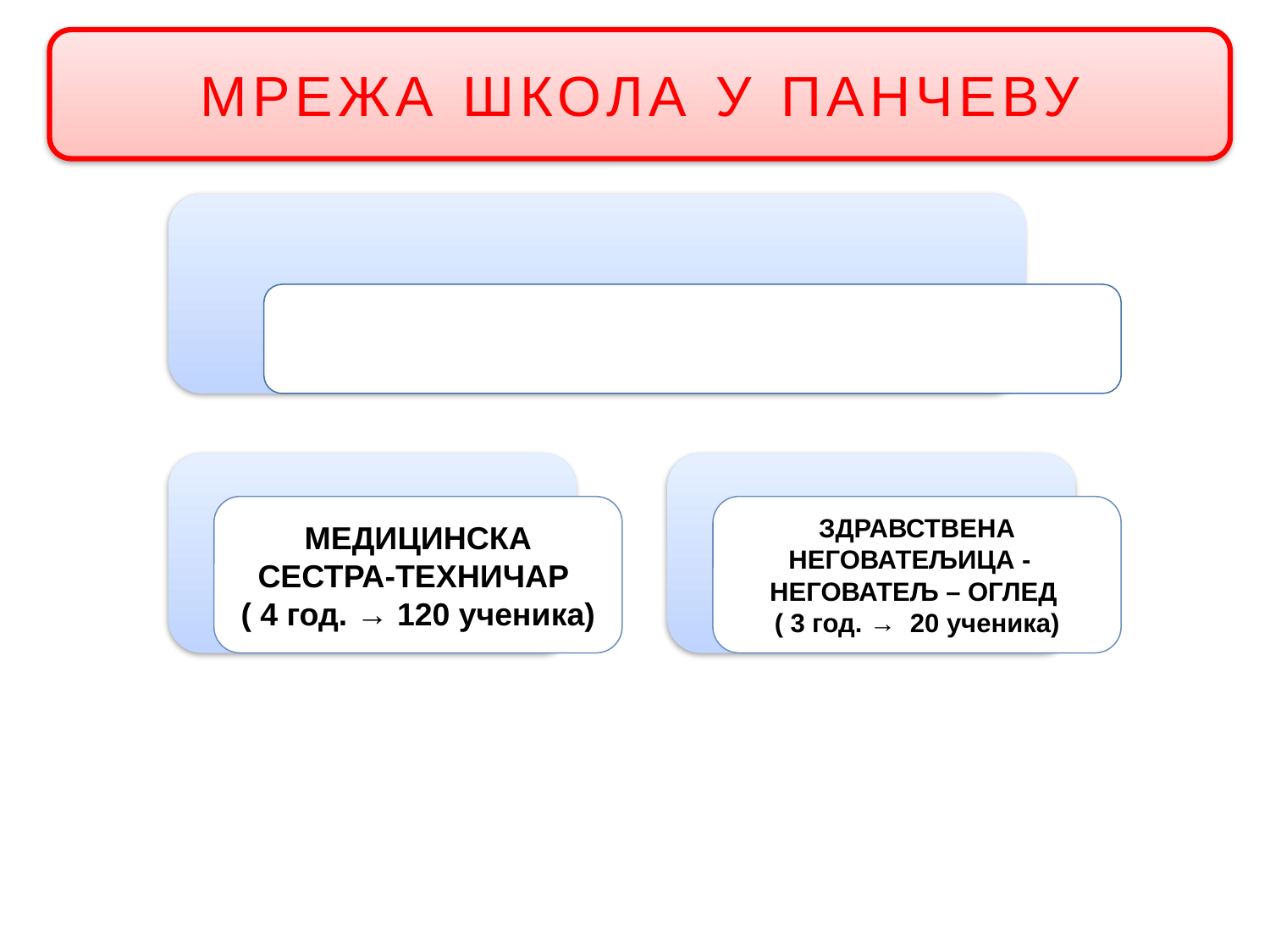

МРЕЖА ШКОЛА У ПАНЧЕВУ
МЕДИЦИНСКА СЕСТРА-ТЕХНИЧАР
( 4 год. → 120 ученика)
ЗДРАВСТВЕНА НЕГОВАТЕЉИЦА -   НЕГОВАТЕЉ – ОГЛЕД
( 3 год. →  20 ученика)